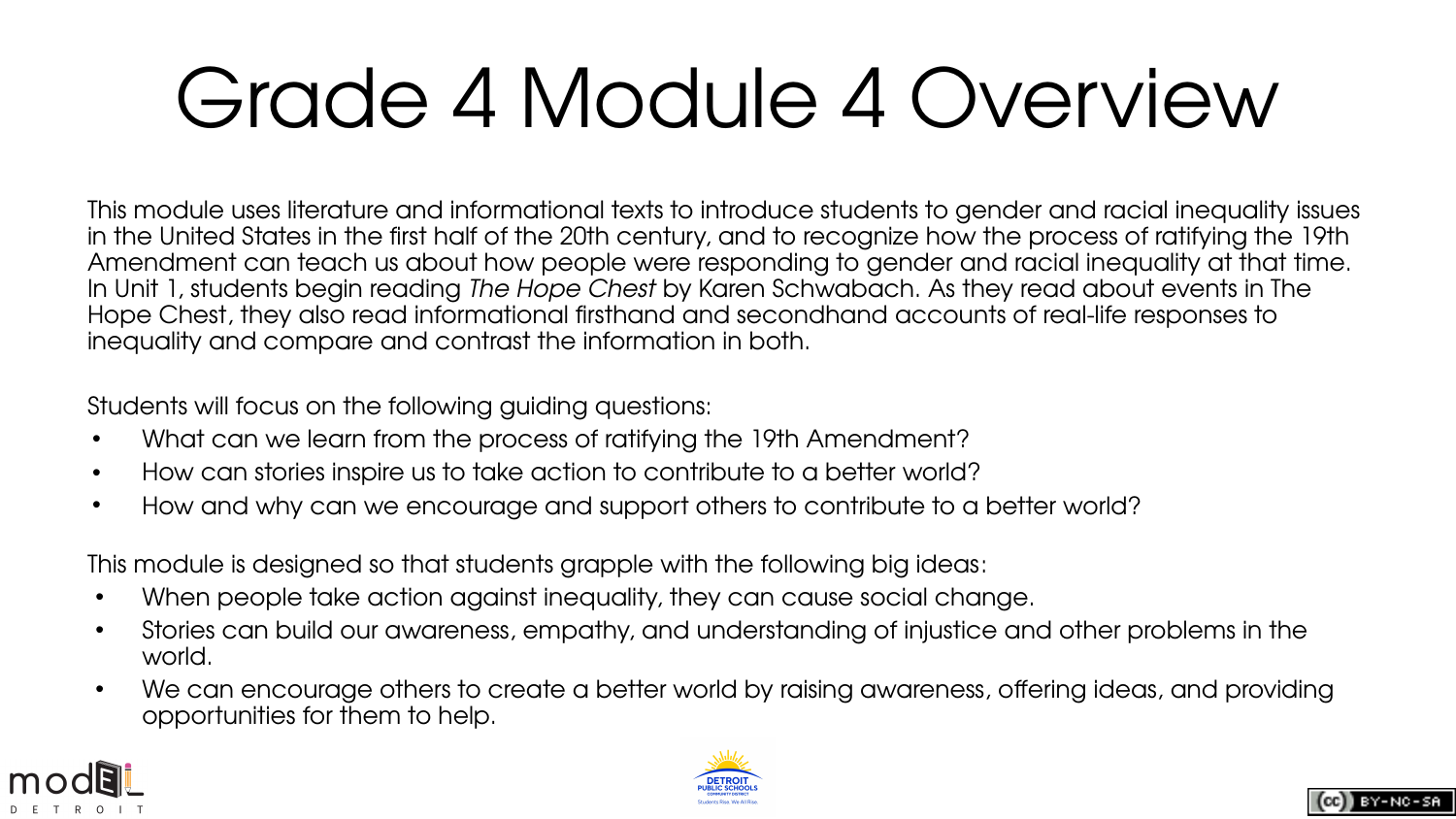

# Grade 4 Module 4 Overview
This module uses literature and informational texts to introduce students to gender and racial inequality issues in the United States in the first half of the 20th century, and to recognize how the process of ratifying the 19th Amendment can teach us about how people were responding to gender and racial inequality at that time. In Unit 1, students begin reading The Hope Chest by Karen Schwabach. As they read about events in The Hope Chest, they also read informational firsthand and secondhand accounts of real-life responses to inequality and compare and contrast the information in both.

Students will focus on the following guiding questions:
What can we learn from the process of ratifying the 19th Amendment?
How can stories inspire us to take action to contribute to a better world?
How and why can we encourage and support others to contribute to a better world?
This module is designed so that students grapple with the following big ideas:
When people take action against inequality, they can cause social change.
Stories can build our awareness, empathy, and understanding of injustice and other problems in the world.
We can encourage others to create a better world by raising awareness, offering ideas, and providing opportunities for them to help.